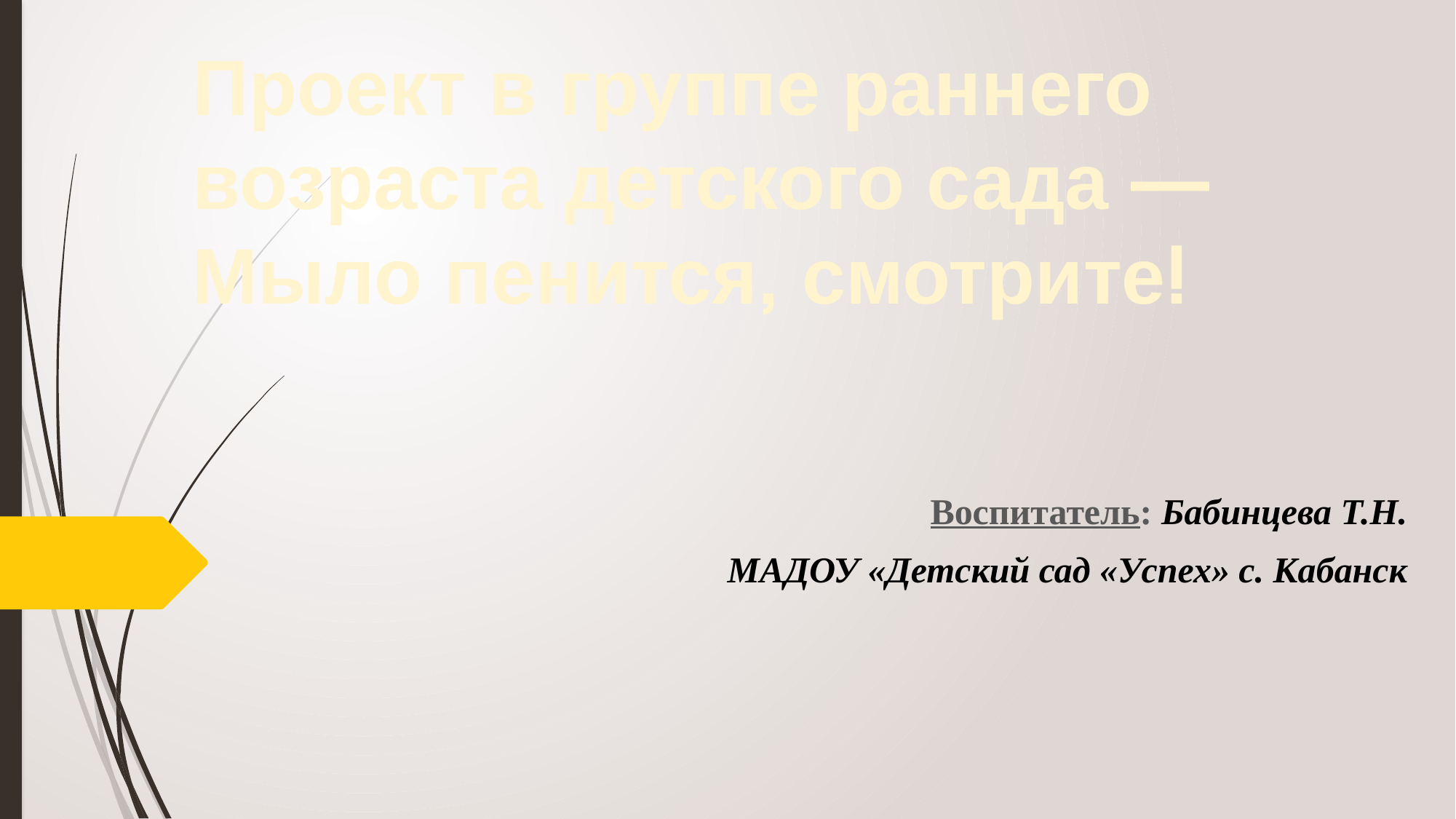

# Проект в группе раннего возраста детского сада — Мыло пенится, смотрите!
Воспитатель: Бабинцева Т.Н.
МАДОУ «Детский сад «Успех» с. Кабанск